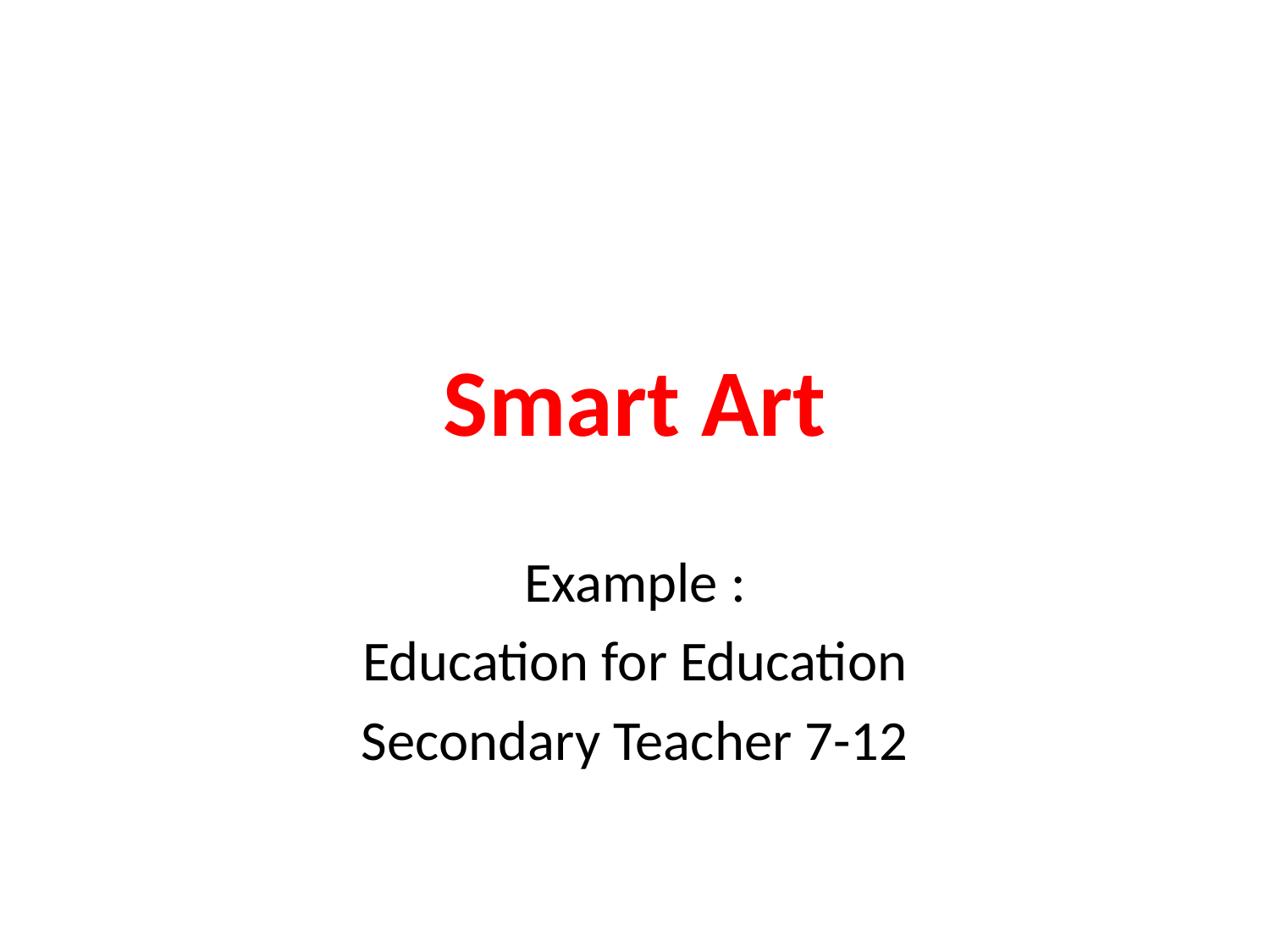

# Smart Art
Example :
Education for Education
Secondary Teacher 7-12